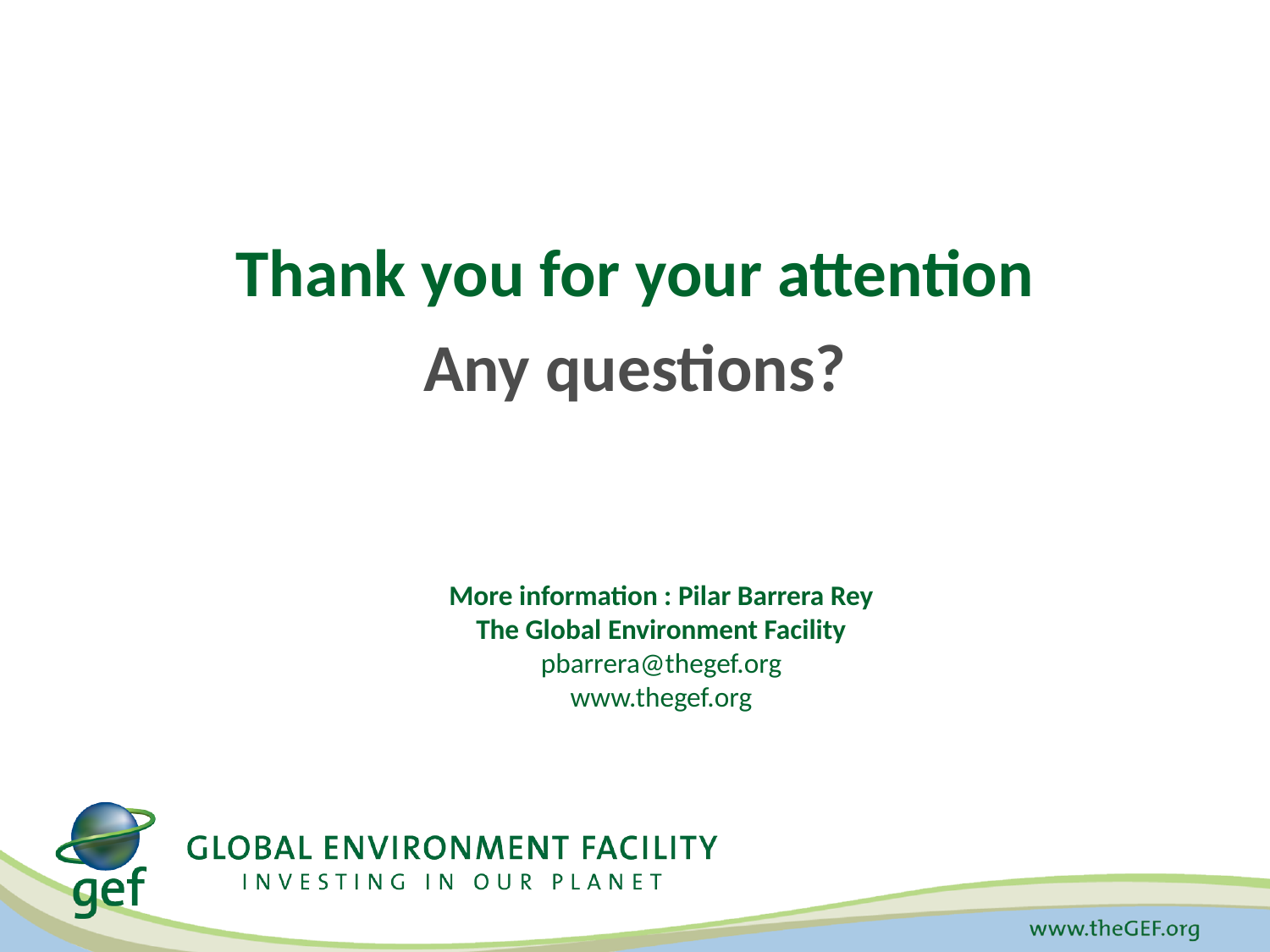

Thank you for your attention
Any questions?
More information : Pilar Barrera Rey
The Global Environment Facility
pbarrera@thegef.org
www.thegef.org